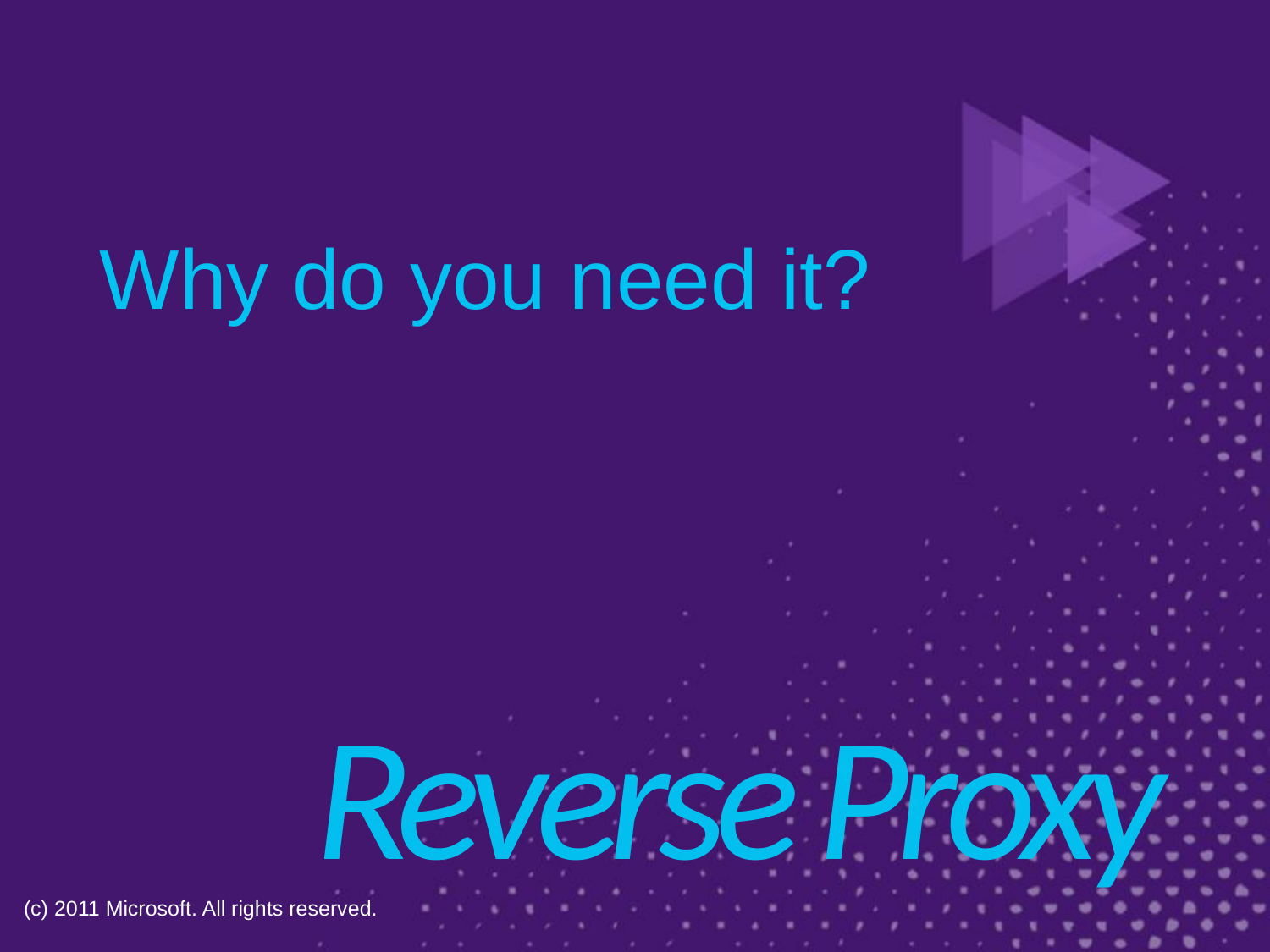

# Why do you need it?

Reverse Proxy

(c) 2011 Microsoft. All rights reserved.